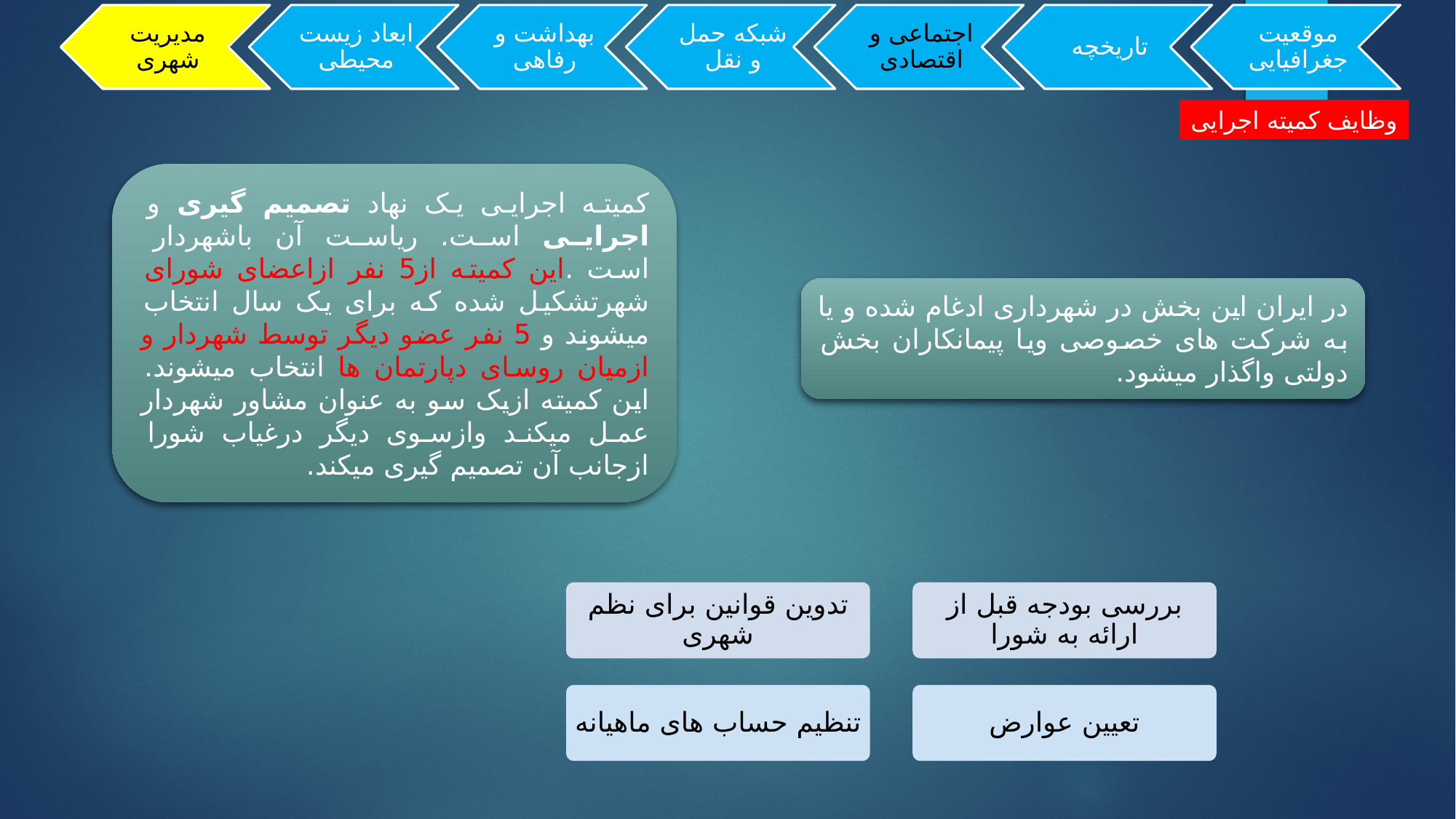

موقعیت جغرافیایی
تاریخچه
اجتماعی و اقتصادی
شبکه حمل و نقل
بهداشت و رفاهی
ابعاد زیست محیطی
مدیریت شهری
وظایف کمیته اجرایی
کمیته اجرایی یک نهاد تصمیم گیری و اجرایی است. ریاست آن باشهردار است .این کمیته از5 نفر ازاعضای شورای شهرتشکیل شده که برای یک سال انتخاب میشوند و 5 نفر عضو دیگر توسط شهردار و ازمیان روسای دپارتمان ها انتخاب میشوند. این کمیته ازیک سو به عنوان مشاور شهردار عمل میکند وازسوی دیگر درغیاب شورا ازجانب آن تصمیم گیری میکند.
در ایران این بخش در شهرداری ادغام شده و یا به شرکت های خصوصی ویا پیمانکاران بخش دولتی واگذار میشود.
تدوین قوانین برای نظم شهری
بررسی بودجه قبل از ارائه به شورا
تنظیم حساب های ماهیانه
تعیین عوارض